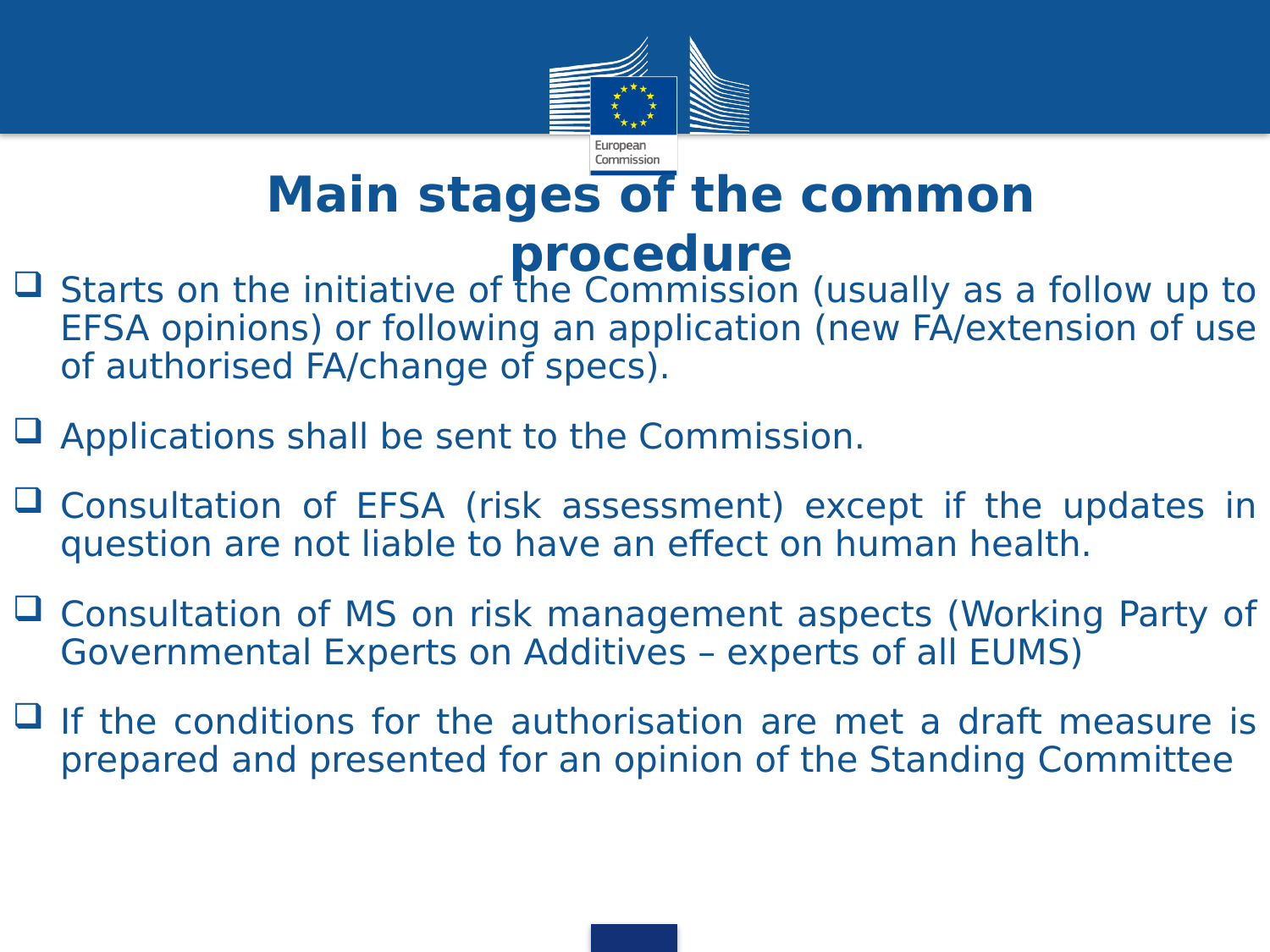

Main stages of the common procedure
Starts on the initiative of the Commission (usually as a follow up to EFSA opinions) or following an application (new FA/extension of use of authorised FA/change of specs).
Applications shall be sent to the Commission.
Consultation of EFSA (risk assessment) except if the updates in question are not liable to have an effect on human health.
Consultation of MS on risk management aspects (Working Party of Governmental Experts on Additives – experts of all EUMS)
If the conditions for the authorisation are met a draft measure is prepared and presented for an opinion of the Standing Committee